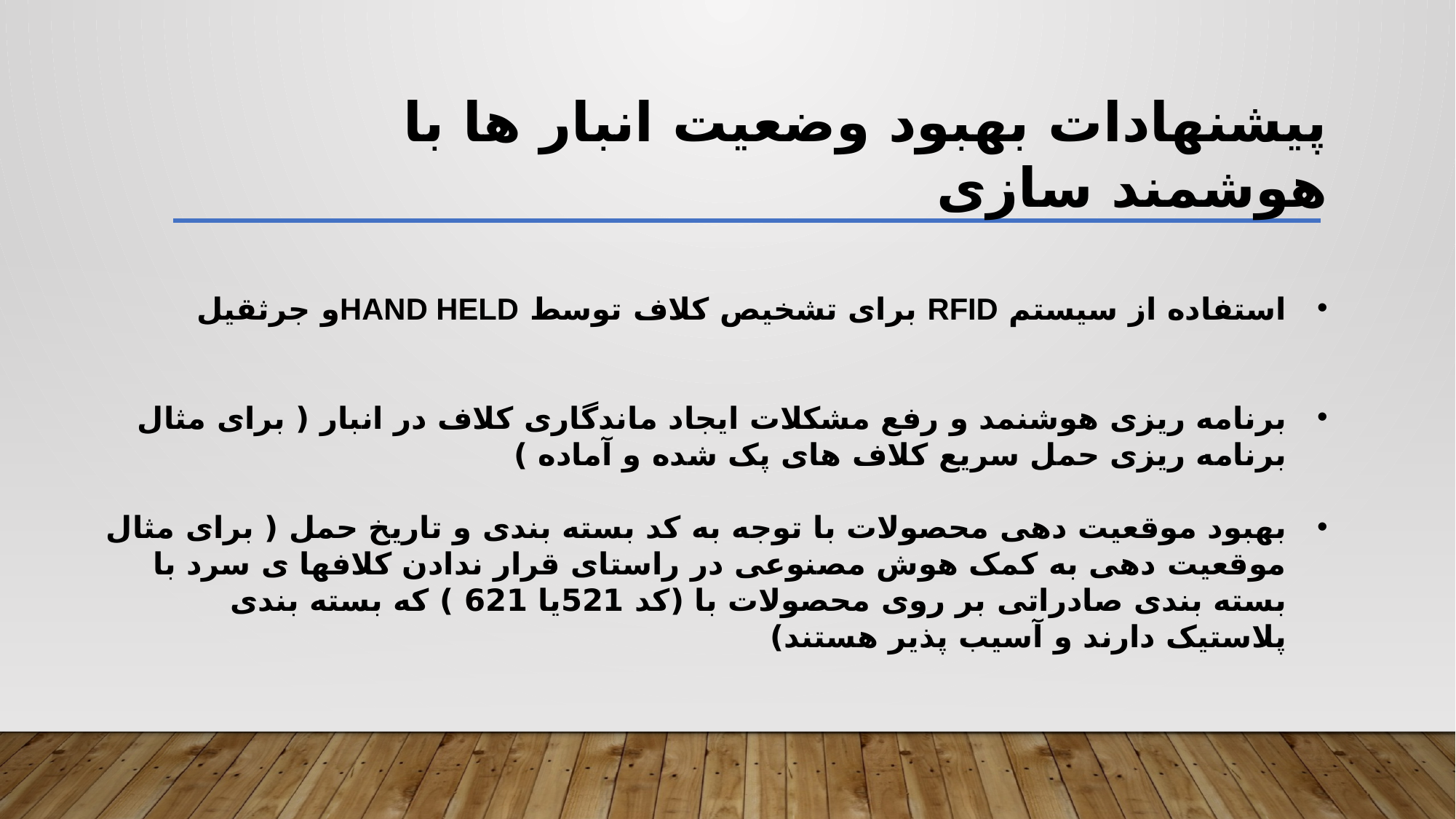

پیشنهادات بهبود وضعیت انبار ها با هوشمند سازی
#

استفاده از سیستم RFID برای تشخیص کلاف توسط Hand heldو جرثقیل

برنامه ریزی هوشنمد و رفع مشکلات ایجاد ماندگاری کلاف در انبار ( برای مثال برنامه ریزی حمل سریع کلاف های پک شده و آماده )

بهبود موقعیت دهی محصولات با توجه به کد بسته بندی و تاریخ حمل ( برای مثال موقعیت دهی به کمک هوش مصنوعی در راستای قرار ندادن کلافها ی سرد با بسته بندی صادراتی بر روی محصولات با (کد 521یا 621 ) که بسته بندی پلاستیک دارند و آسیب پذیر هستند)